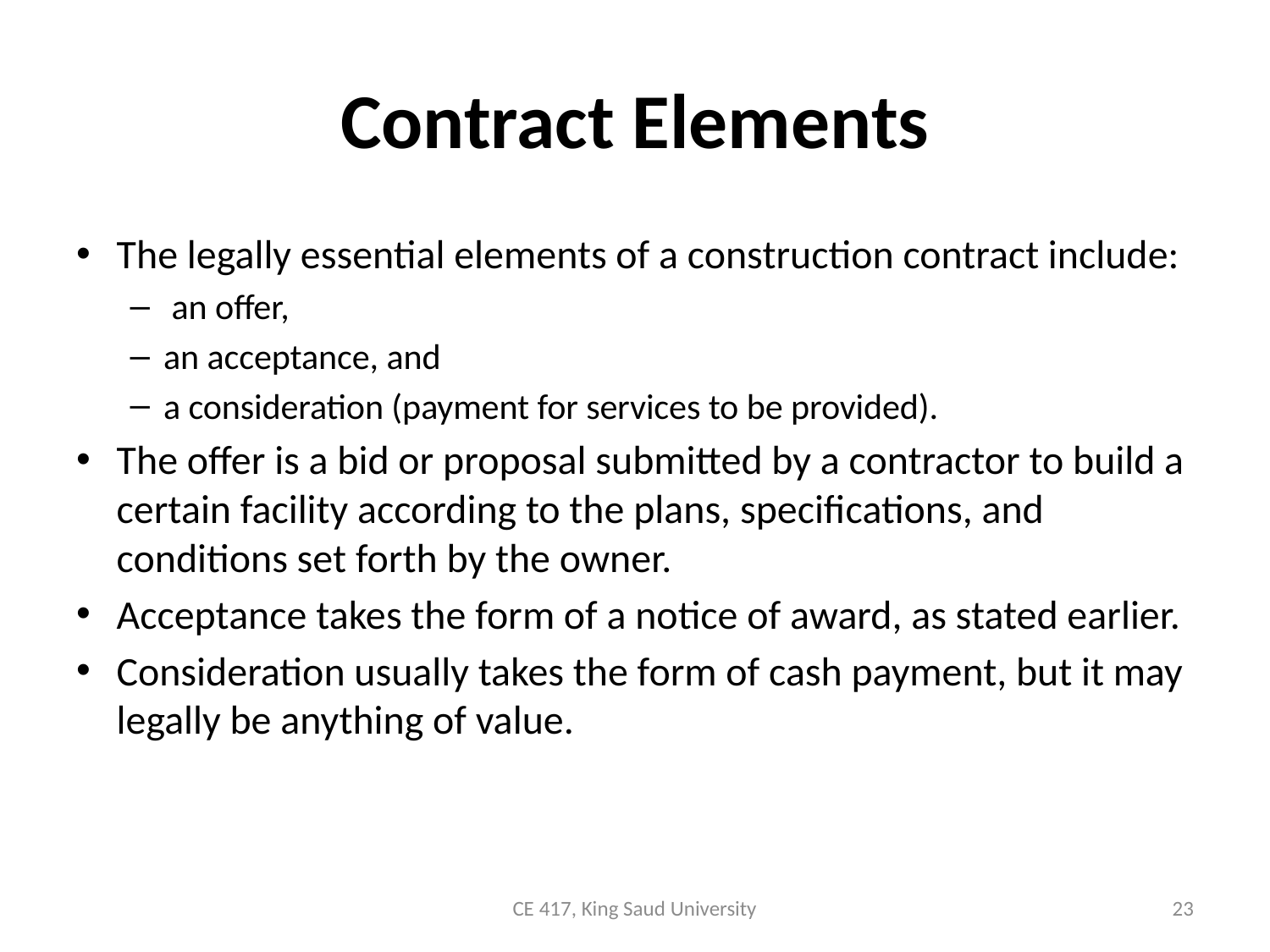

# Contract Elements
The legally essential elements of a construction contract include:
 an offer,
an acceptance, and
a consideration (payment for services to be provided).
The offer is a bid or proposal submitted by a contractor to build a certain facility according to the plans, specifications, and conditions set forth by the owner.
Acceptance takes the form of a notice of award, as stated earlier.
Consideration usually takes the form of cash payment, but it may legally be anything of value.
CE 417, King Saud University
23